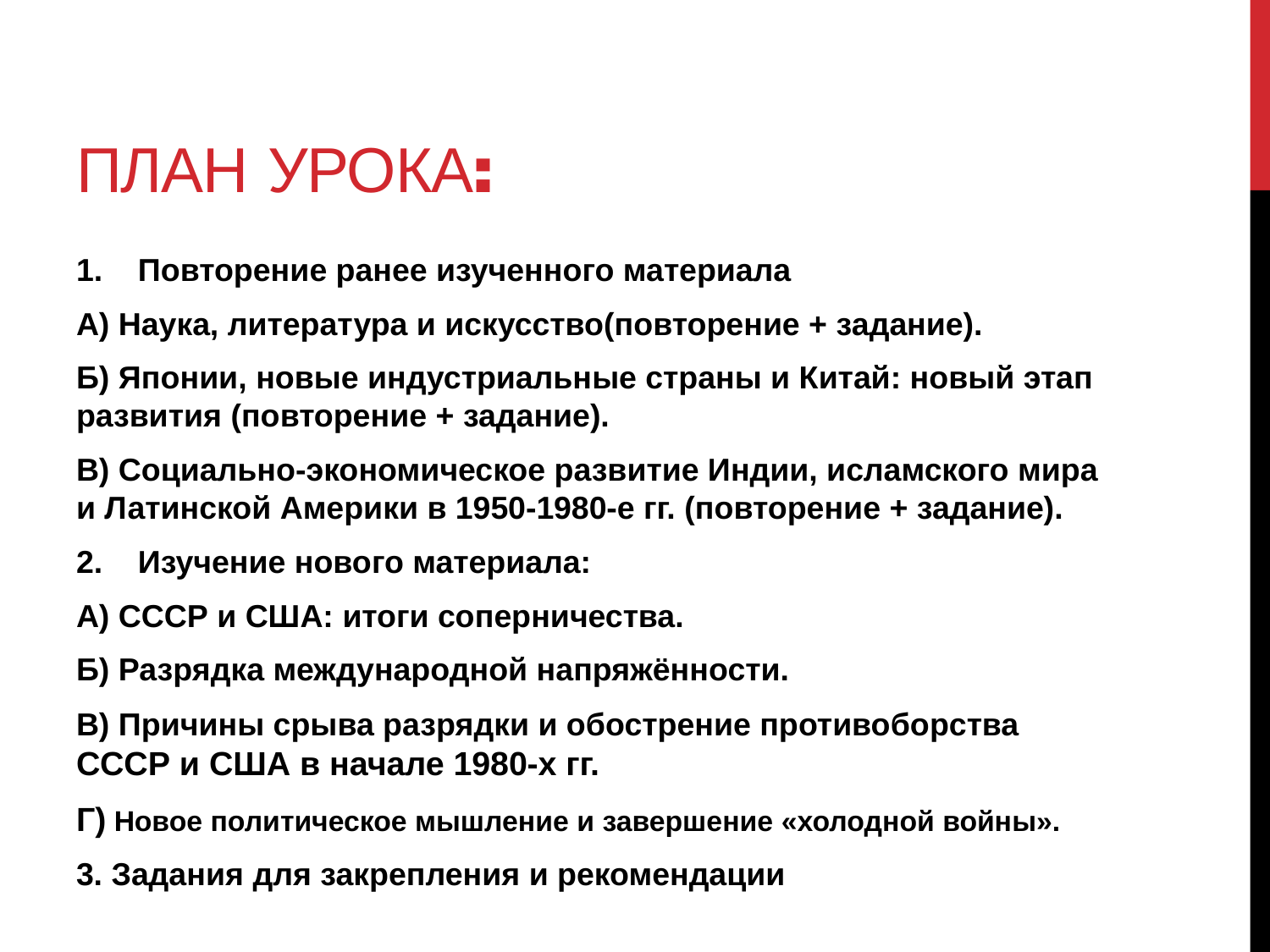

# План урока:
Повторение ранее изученного материала
А) Наука, литература и искусство(повторение + задание).
Б) Японии, новые индустриальные страны и Китай: новый этап развития (повторение + задание).
В) Социально-экономическое развитие Индии, исламского мира и Латинской Америки в 1950-1980-е гг. (повторение + задание).
Изучение нового материала:
А) СССР и США: итоги соперничества.
Б) Разрядка международной напряжённости.
В) Причины срыва разрядки и обострение противоборства СССР и США в начале 1980-х гг.
Г) Новое политическое мышление и завершение «холодной войны».
3. Задания для закрепления и рекомендации